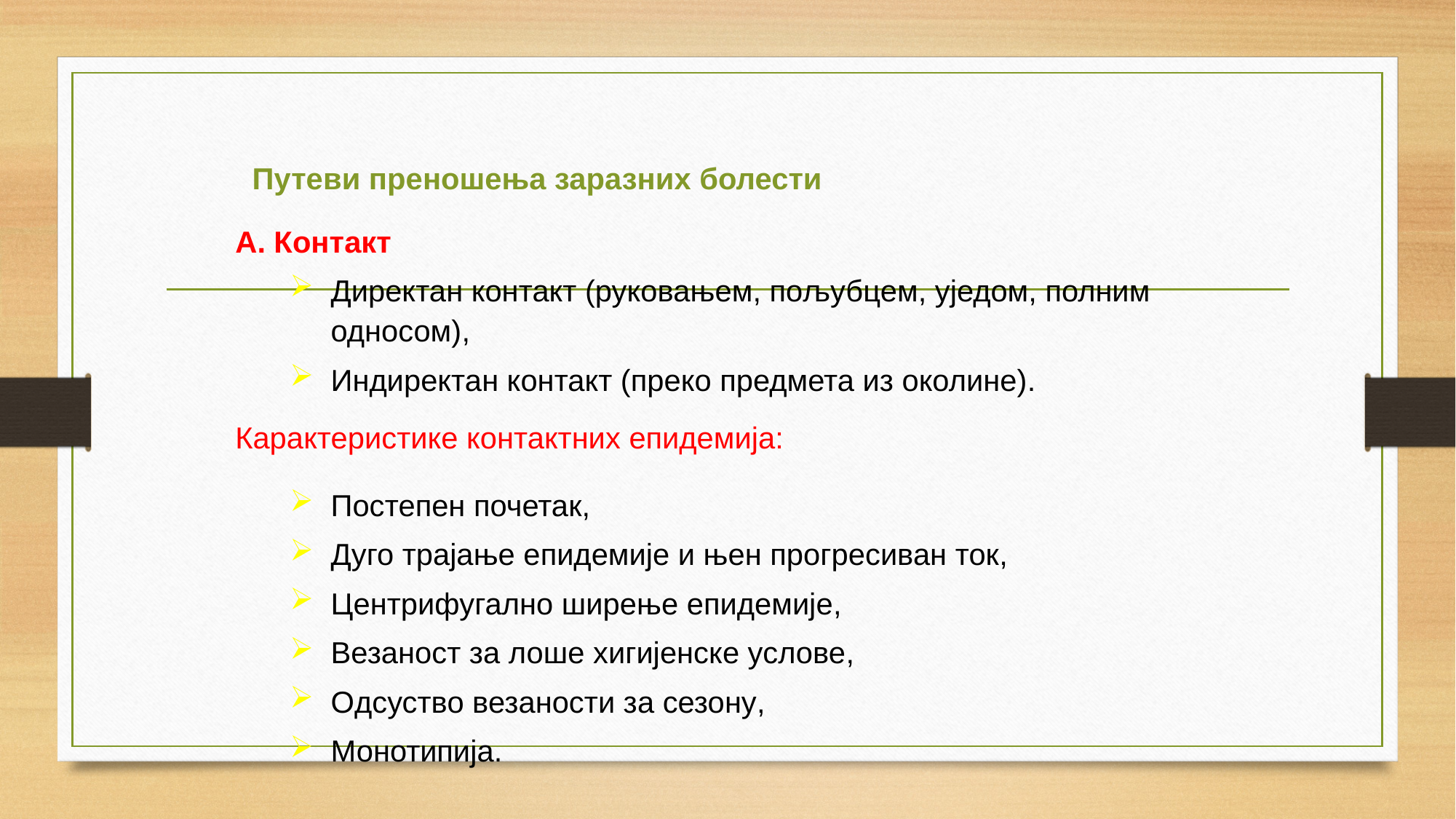

Путеви преношења заразних болести
А. Контакт
Директан контакт (руковањем, пољубцем, уједом, полним односом),
Индиректан контакт (преко предмета из околине).
Карактеристике контактних епидемија:
Постепен почетак,
Дуго трајање епидемије и њен прогресиван ток,
Центрифугално ширење епидемије,
Везаност за лоше хигијенске услове,
Одсуство везаности за сезону,
Монотипија.